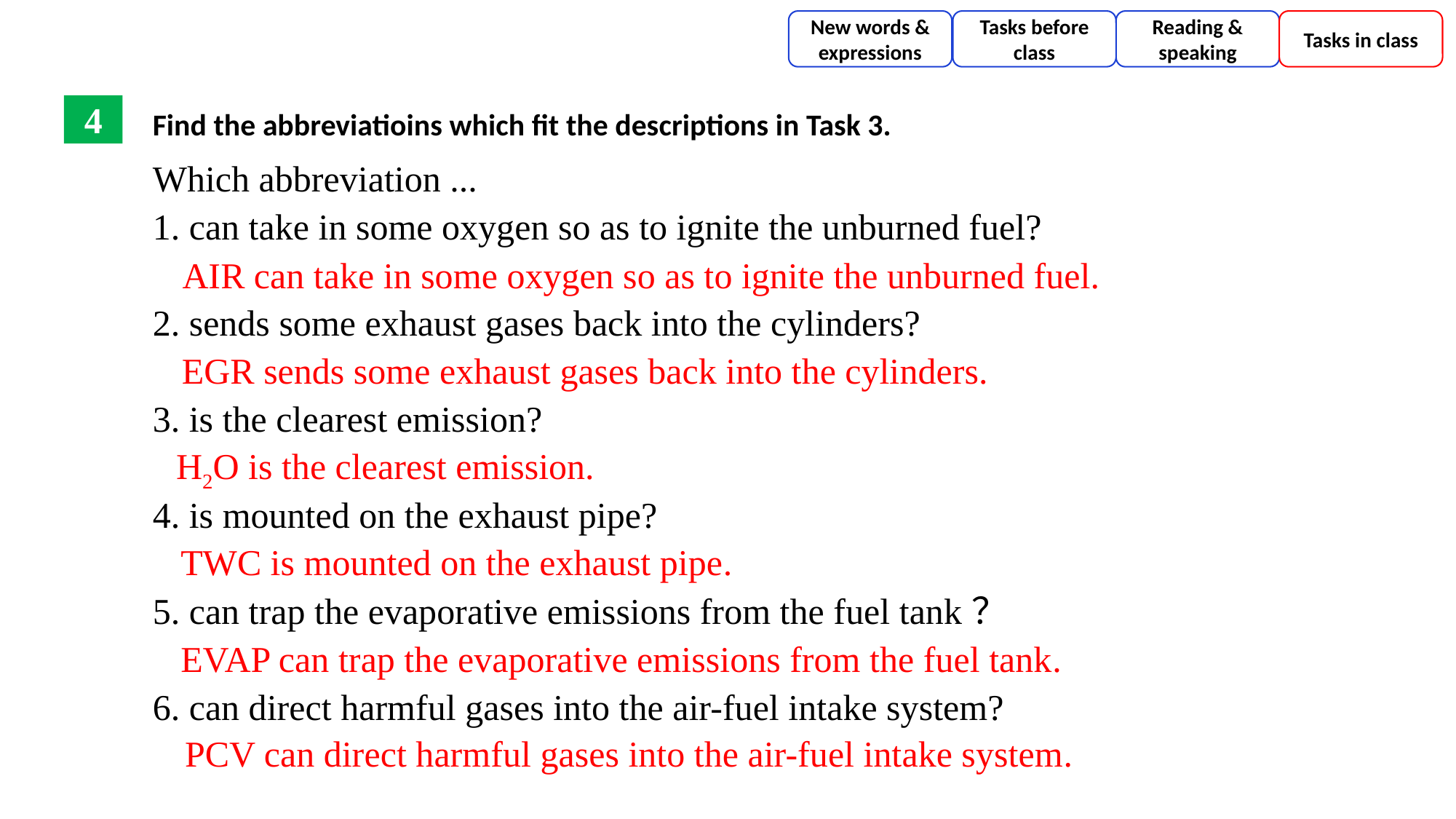

New words & expressions
Tasks before class
Reading & speaking
Tasks in class
Find the abbreviatioins which fit the descriptions in Task 3.
4
Which abbreviation ...
1. can take in some oxygen so as to ignite the unburned fuel?

2. sends some exhaust gases back into the cylinders?

3. is the clearest emission?

4. is mounted on the exhaust pipe?

5. can trap the evaporative emissions from the fuel tank？

6. can direct harmful gases into the air-fuel intake system?
AIR can take in some oxygen so as to ignite the unburned fuel.
EGR sends some exhaust gases back into the cylinders.
H2O is the clearest emission.
TWC is mounted on the exhaust pipe.
EVAP can trap the evaporative emissions from the fuel tank.
PCV can direct harmful gases into the air-fuel intake system.